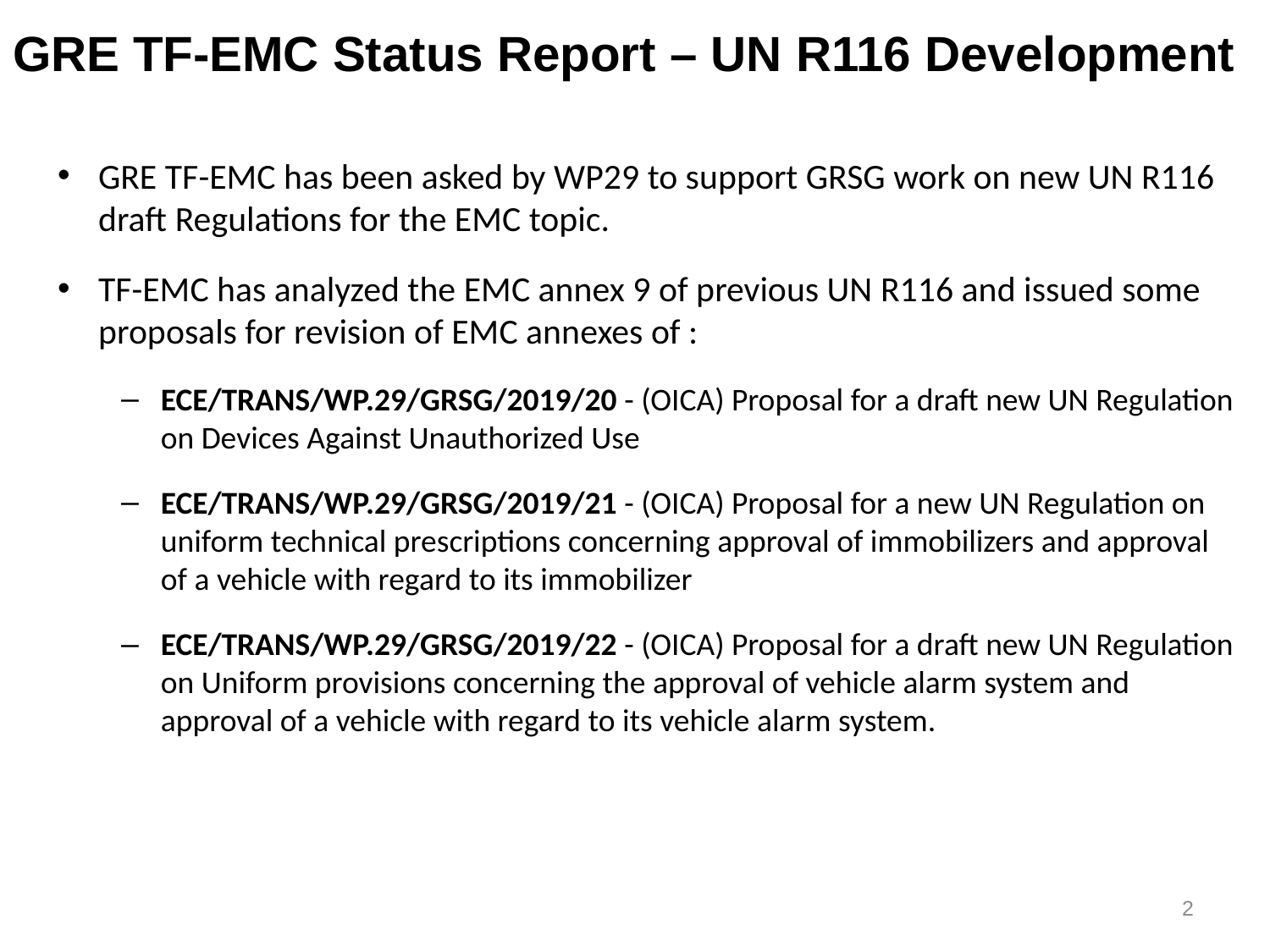

GRE TF-EMC Status Report – UN R116 Development
GRE TF-EMC has been asked by WP29 to support GRSG work on new UN R116 draft Regulations for the EMC topic.
TF-EMC has analyzed the EMC annex 9 of previous UN R116 and issued some proposals for revision of EMC annexes of :
ECE/TRANS/WP.29/GRSG/2019/20 - (OICA) Proposal for a draft new UN Regulation on Devices Against Unauthorized Use
ECE/TRANS/WP.29/GRSG/2019/21 - (OICA) Proposal for a new UN Regulation on uniform technical prescriptions concerning approval of immobilizers and approval of a vehicle with regard to its immobilizer
ECE/TRANS/WP.29/GRSG/2019/22 - (OICA) Proposal for a draft new UN Regulation on Uniform provisions concerning the approval of vehicle alarm system and approval of a vehicle with regard to its vehicle alarm system.

2